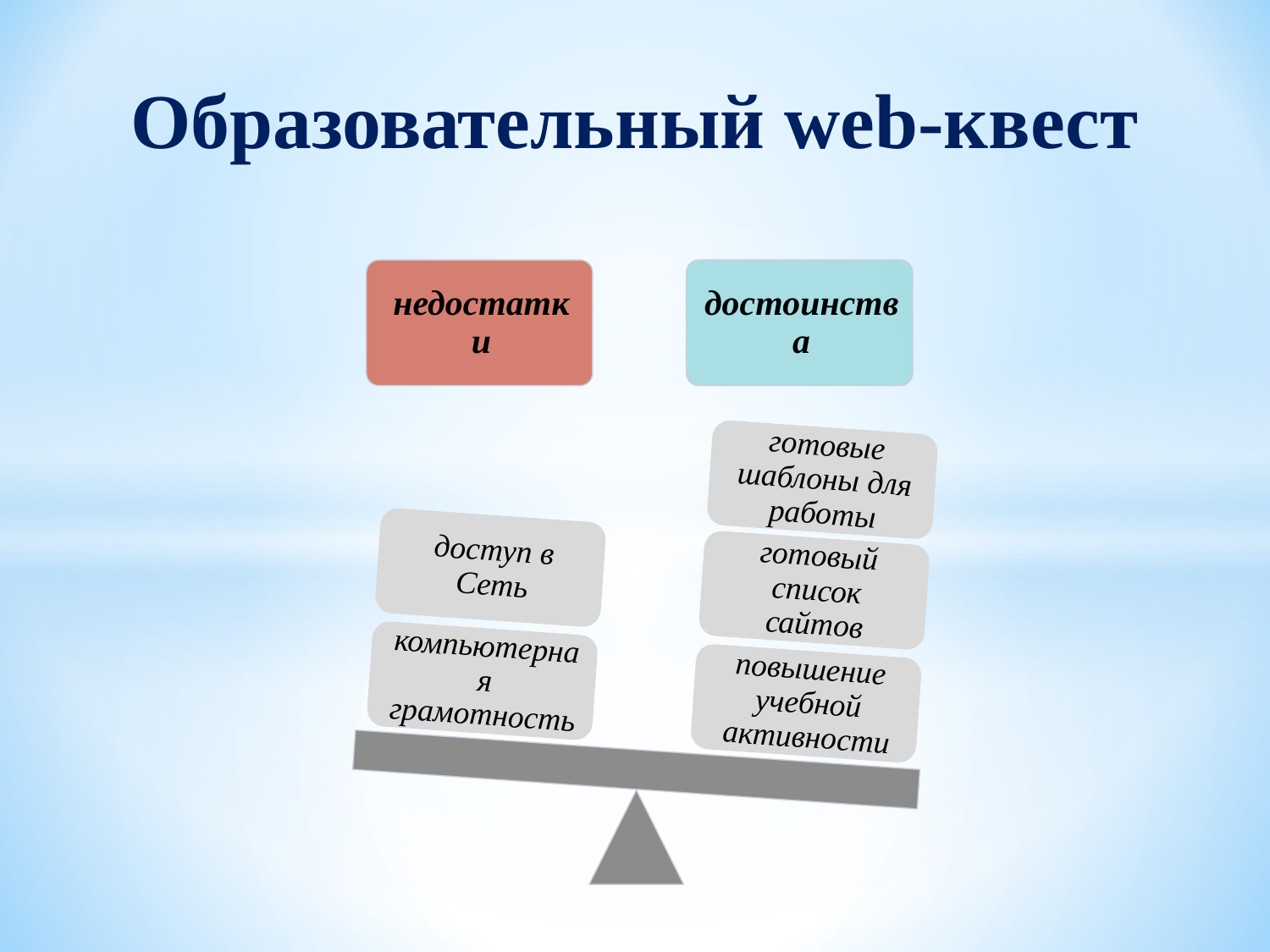

# Образовательный web-квест
недостатки
достоинства
повышение учебной активности
готовый список сайтов
готовые шаблоны для работы
компьютерная грамотность
доступ в Сеть